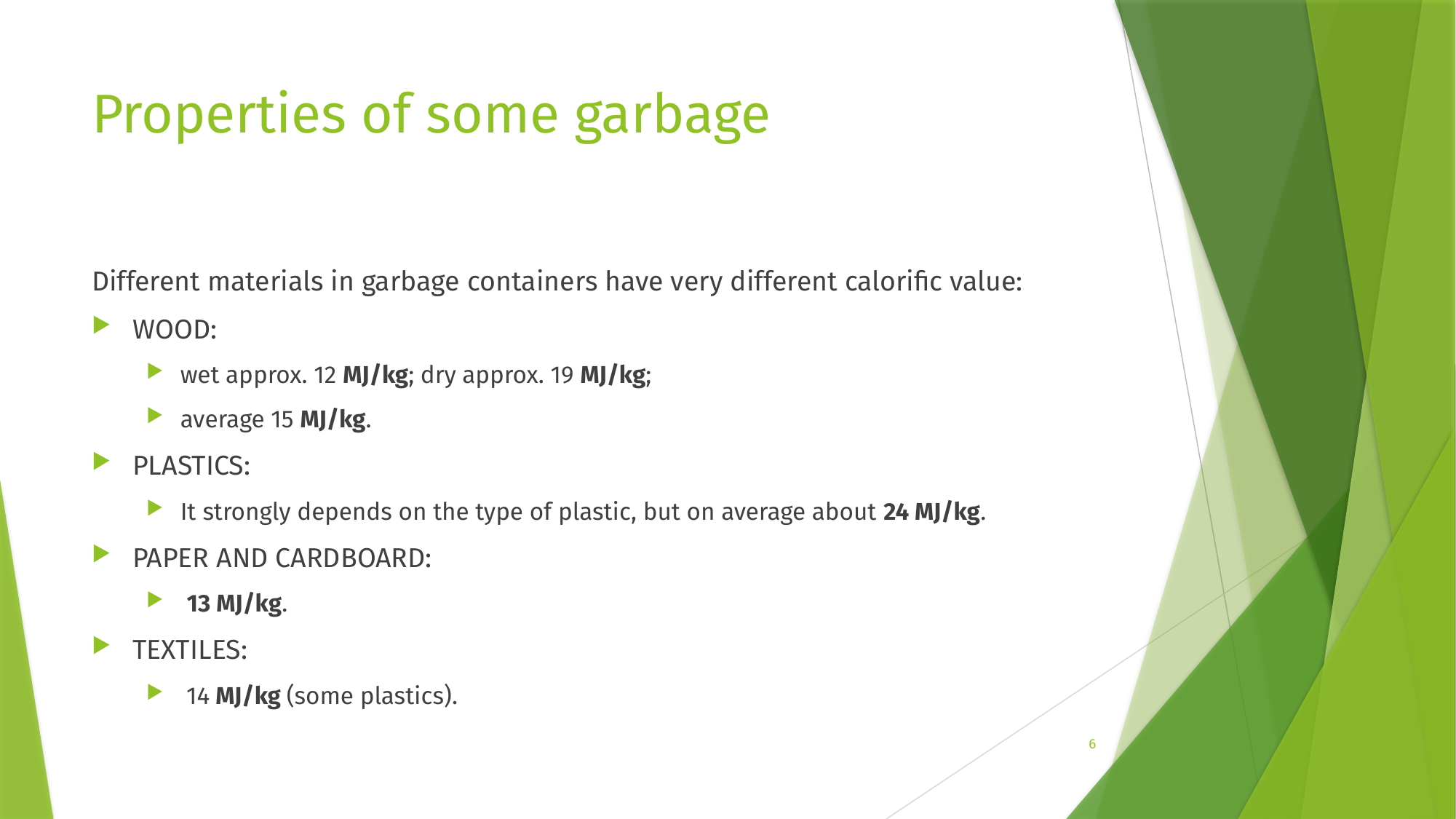

# Properties of some garbage
Different materials in garbage containers have very different calorific value:
WOOD:
wet approx. 12 MJ/kg; dry approx. 19 MJ/kg;
average 15 MJ/kg.
PLASTICS:
It strongly depends on the type of plastic, but on average about 24 MJ/kg.
PAPER AND CARDBOARD:
 13 MJ/kg.
TEXTILES:
 14 MJ/kg (some plastics).

6